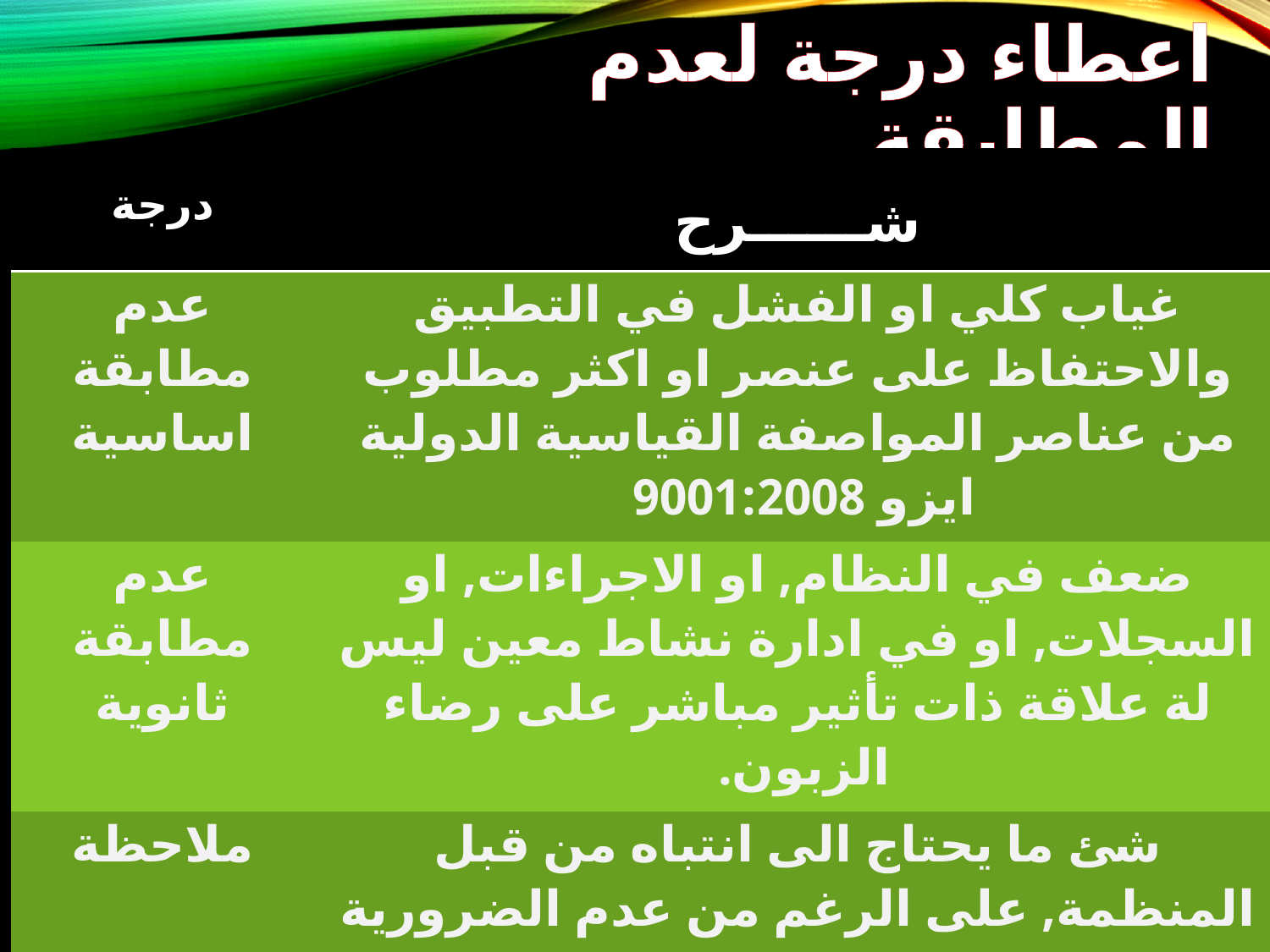

# اعطاء درجة لعدم المطابقة

| درجة | شــــــرح |
| --- | --- |
| عدم مطابقة اساسية | غياب كلي او الفشل في التطبيق والاحتفاظ على عنصر او اكثر مطلوب من عناصر المواصفة القياسية الدولية ايزو 9001:2008 |
| عدم مطابقة ثانوية | ضعف في النظام, او الاجراءات, او السجلات, او في ادارة نشاط معين ليس لة علاقة ذات تأثير مباشر على رضاء الزبون. |
| ملاحظة | شئ ما يحتاج الى انتباه من قبل المنظمة, على الرغم من عدم الضرورية لاتخاذ اجراء علاجي. |